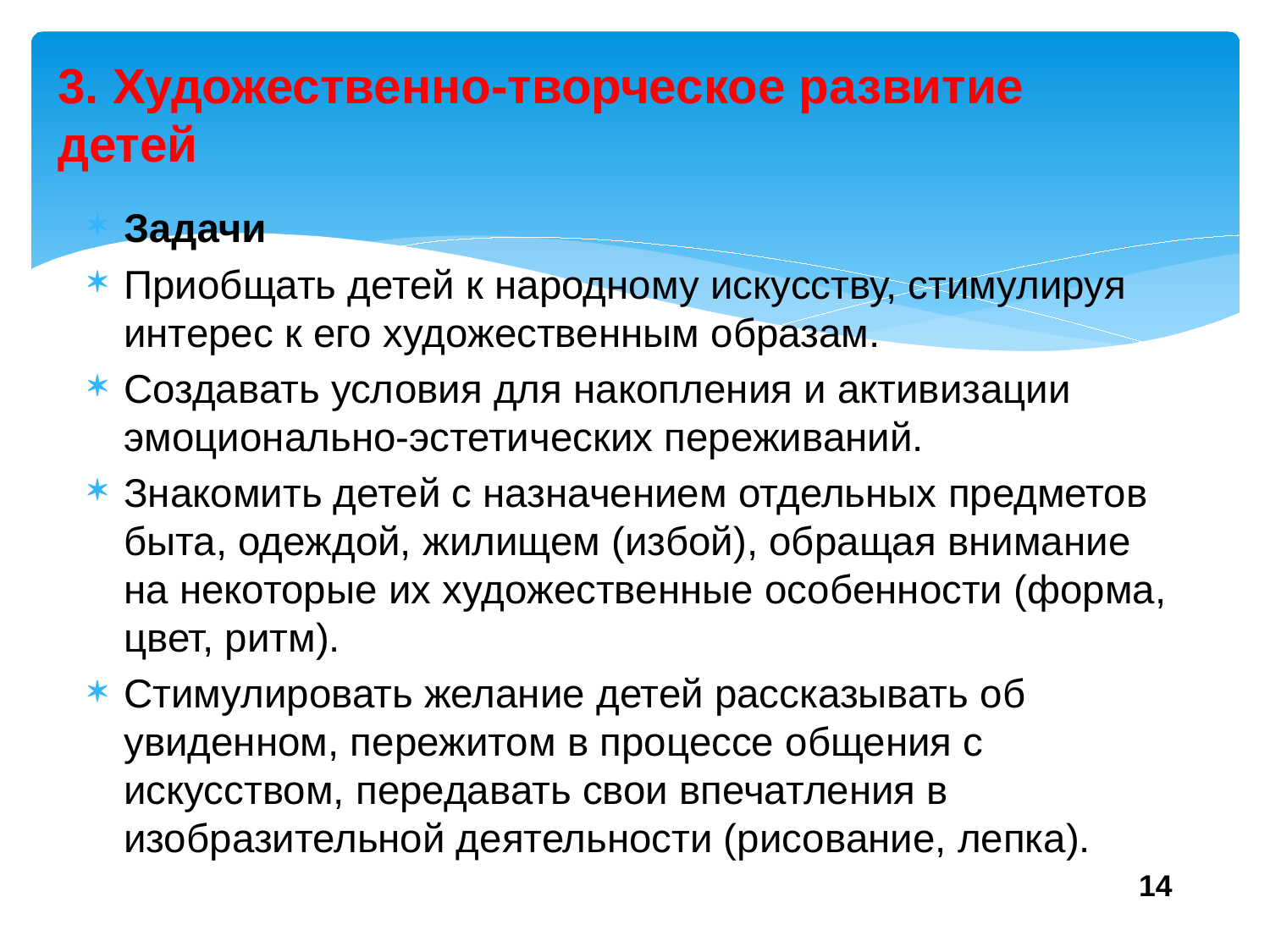

# 3. Художественно-творческое развитие детей
Задачи
Приобщать детей к народному искусству, стимулируя интерес к его художественным образам.
Создавать условия для накопления и активизации эмоцио­нально-эстетических переживаний.
Знакомить детей с назначением отдельных предметов быта, одеждой, жилищем (избой), обращая внимание на некоторые их художественные особенности (форма, цвет, ритм).
Стимулировать желание детей рассказывать об увиденном, пережитом в процессе общения с искусством, передавать свои впечатления в изобразительной деятельности (рисование, лепка).
14